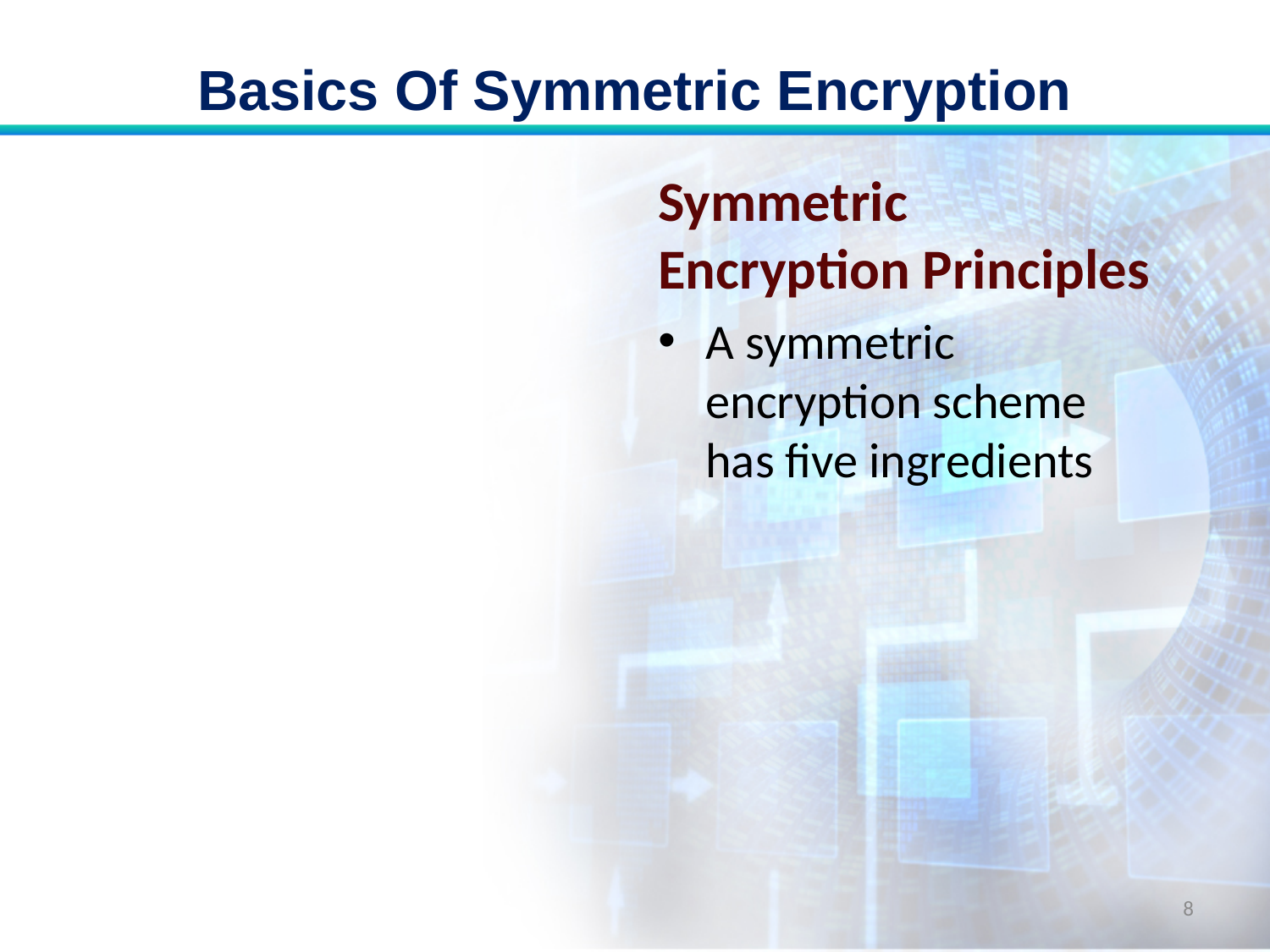

# Basics Of Symmetric Encryption
Symmetric Encryption Principles
A symmetric encryption scheme has five ingredients

8